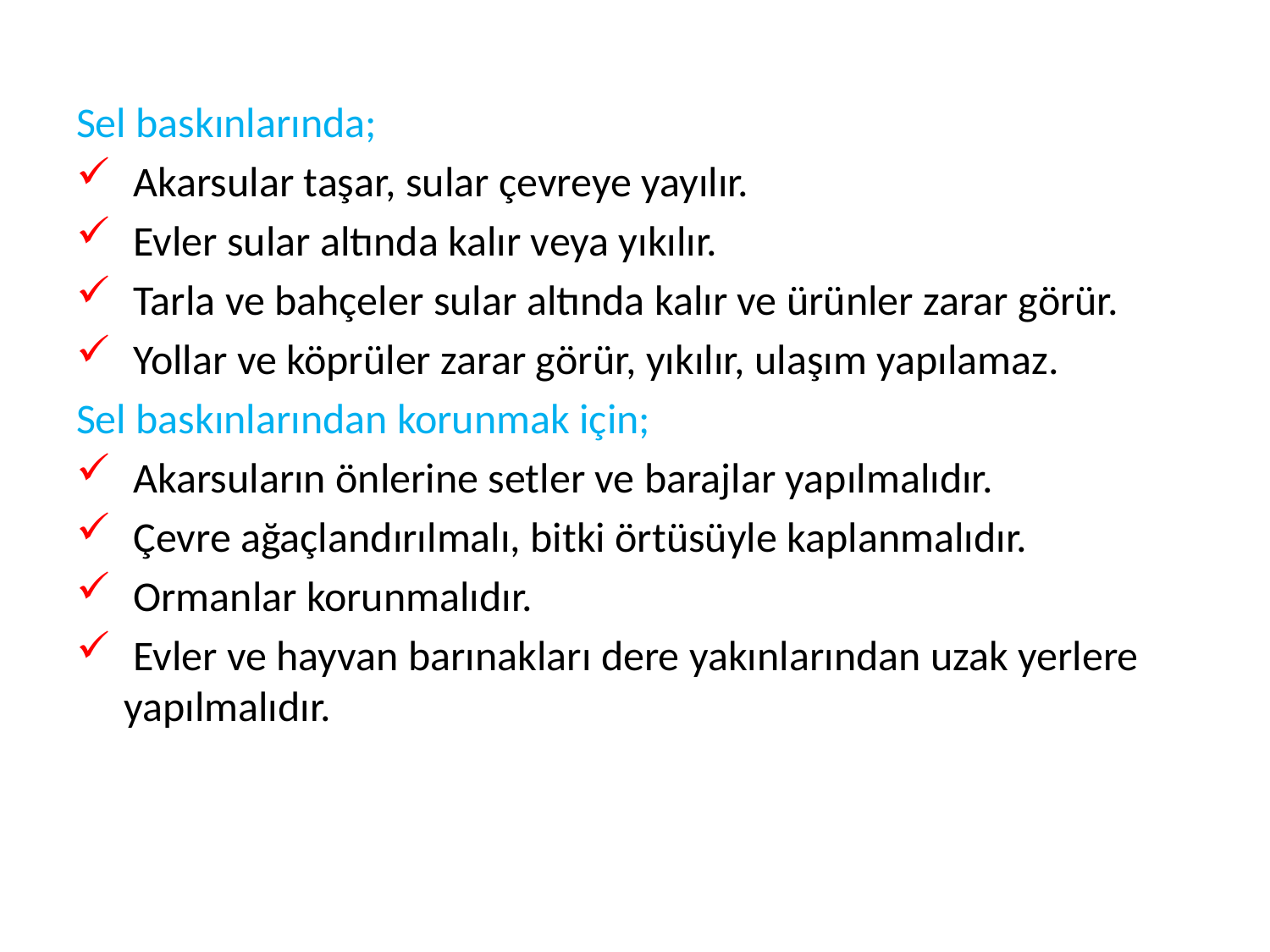

Sel baskınlarında;
 Akarsular taşar, sular çevreye yayılır.
 Evler sular altında kalır veya yıkılır.
 Tarla ve bahçeler sular altında kalır ve ürünler zarar görür.
 Yollar ve köprüler zarar görür, yıkılır, ulaşım yapılamaz.
Sel baskınlarından korunmak için;
 Akarsuların önlerine setler ve barajlar yapılmalıdır.
 Çevre ağaçlandırılmalı, bitki örtüsüyle kaplanmalıdır.
 Ormanlar korunmalıdır.
 Evler ve hayvan barınakları dere yakınlarından uzak yerlere yapılmalıdır.